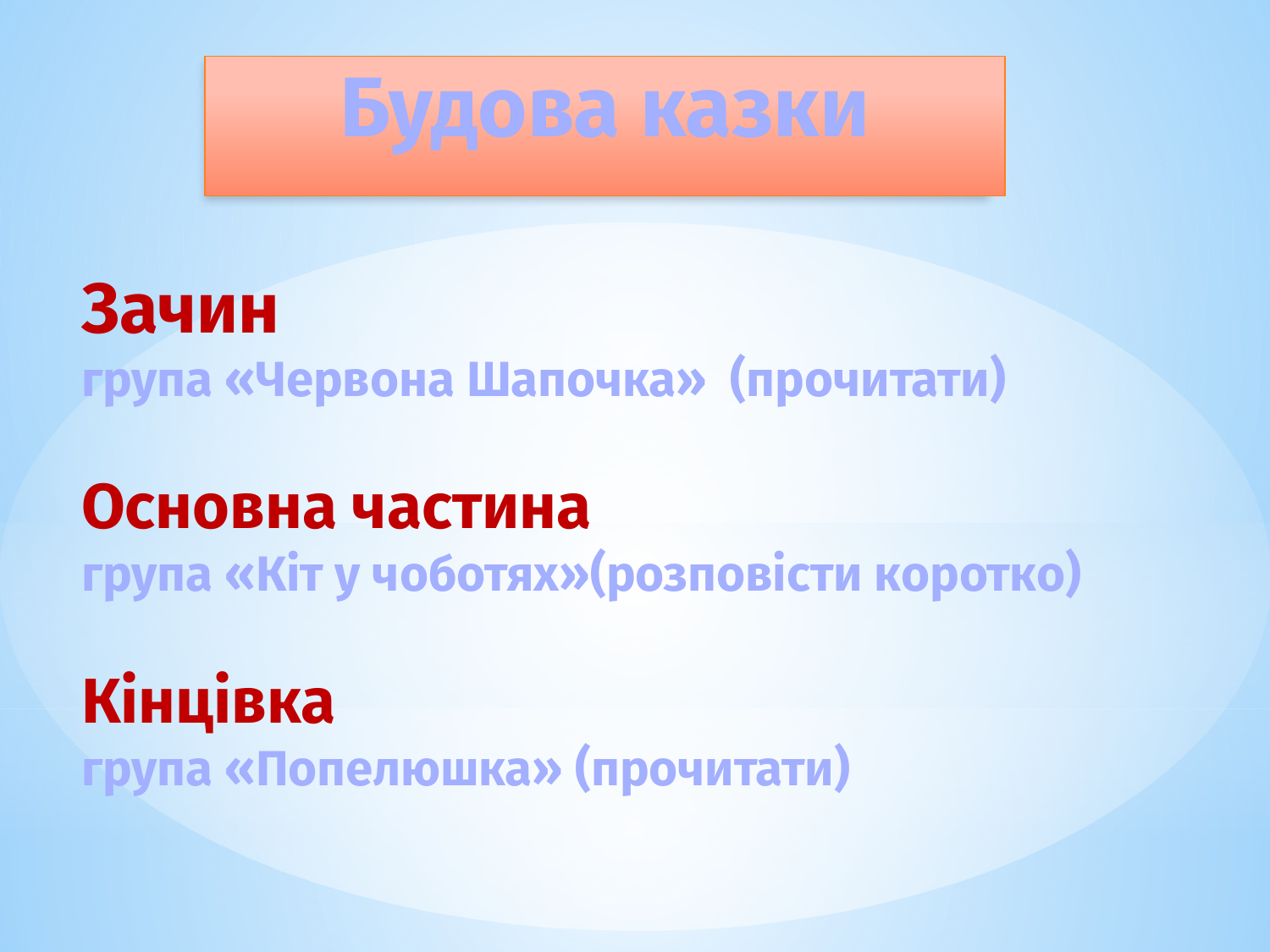

Будова казки

Зачин
група «Червона Шапочка»  (прочитати)

Основна частина
група «Кіт у чоботях»(розповісти коротко)

Кінцівка
група «Попелюшка» (прочитати)